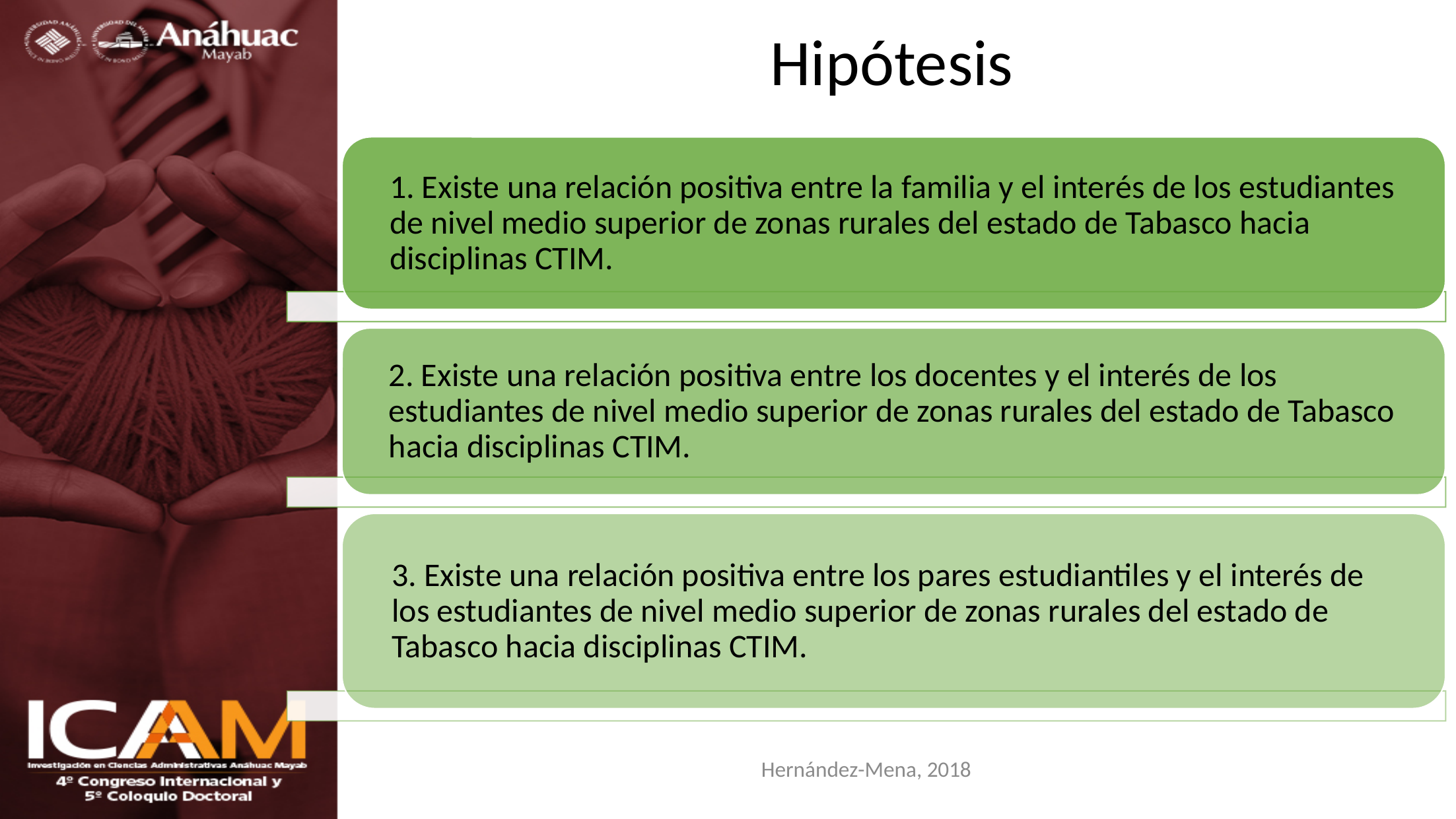

# Hipótesis
1. Existe una relación positiva entre la familia y el interés de los estudiantes de nivel medio superior de zonas rurales del estado de Tabasco hacia disciplinas CTIM.
2. Existe una relación positiva entre los docentes y el interés de los estudiantes de nivel medio superior de zonas rurales del estado de Tabasco hacia disciplinas CTIM.
3. Existe una relación positiva entre los pares estudiantiles y el interés de los estudiantes de nivel medio superior de zonas rurales del estado de Tabasco hacia disciplinas CTIM.
Hernández-Mena, 2018